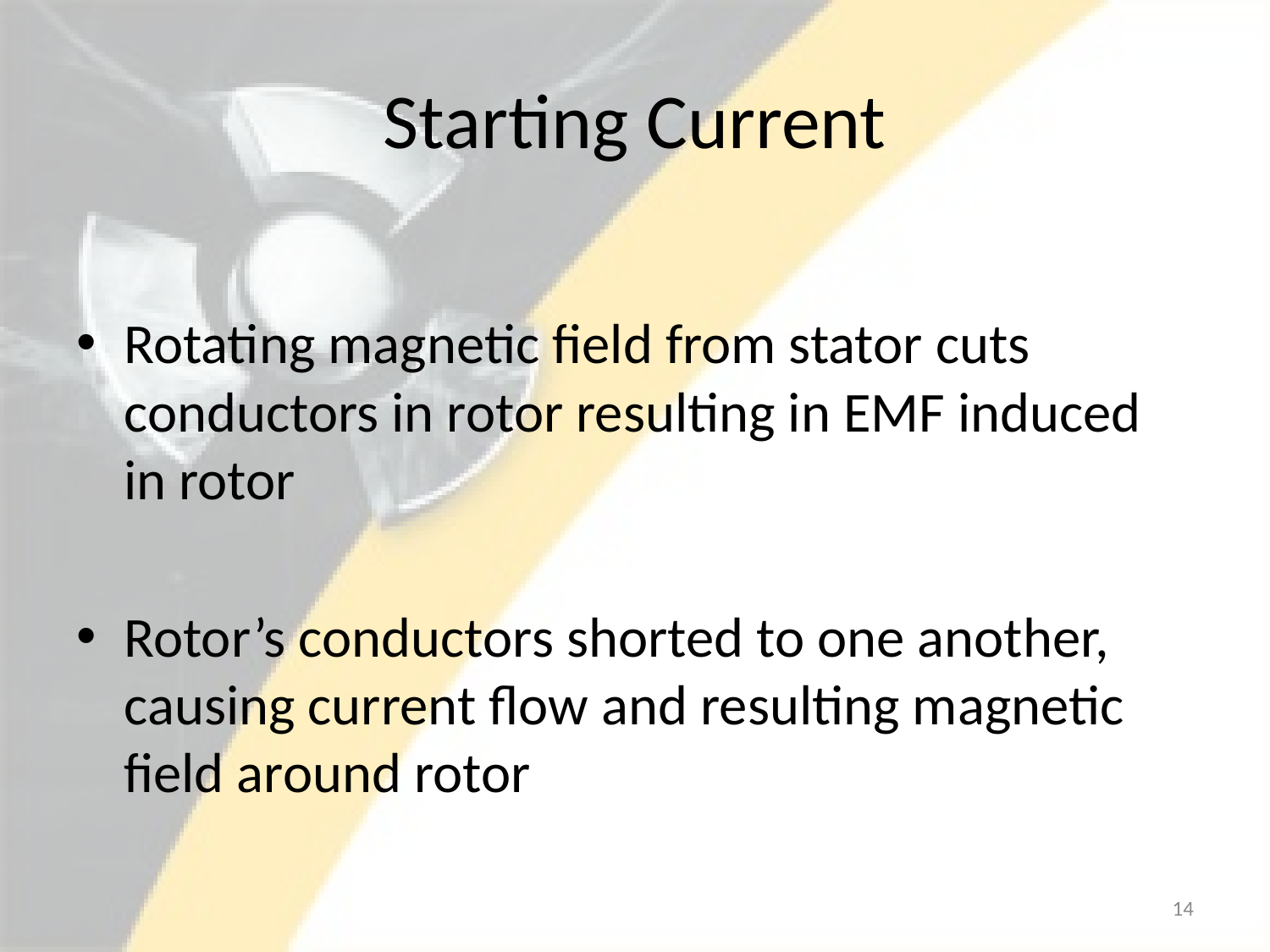

# Starting Current

Rotating magnetic field from stator cuts conductors in rotor resulting in EMF induced in rotor

Rotor’s conductors shorted to one another, causing current flow and resulting magnetic field around rotor
14